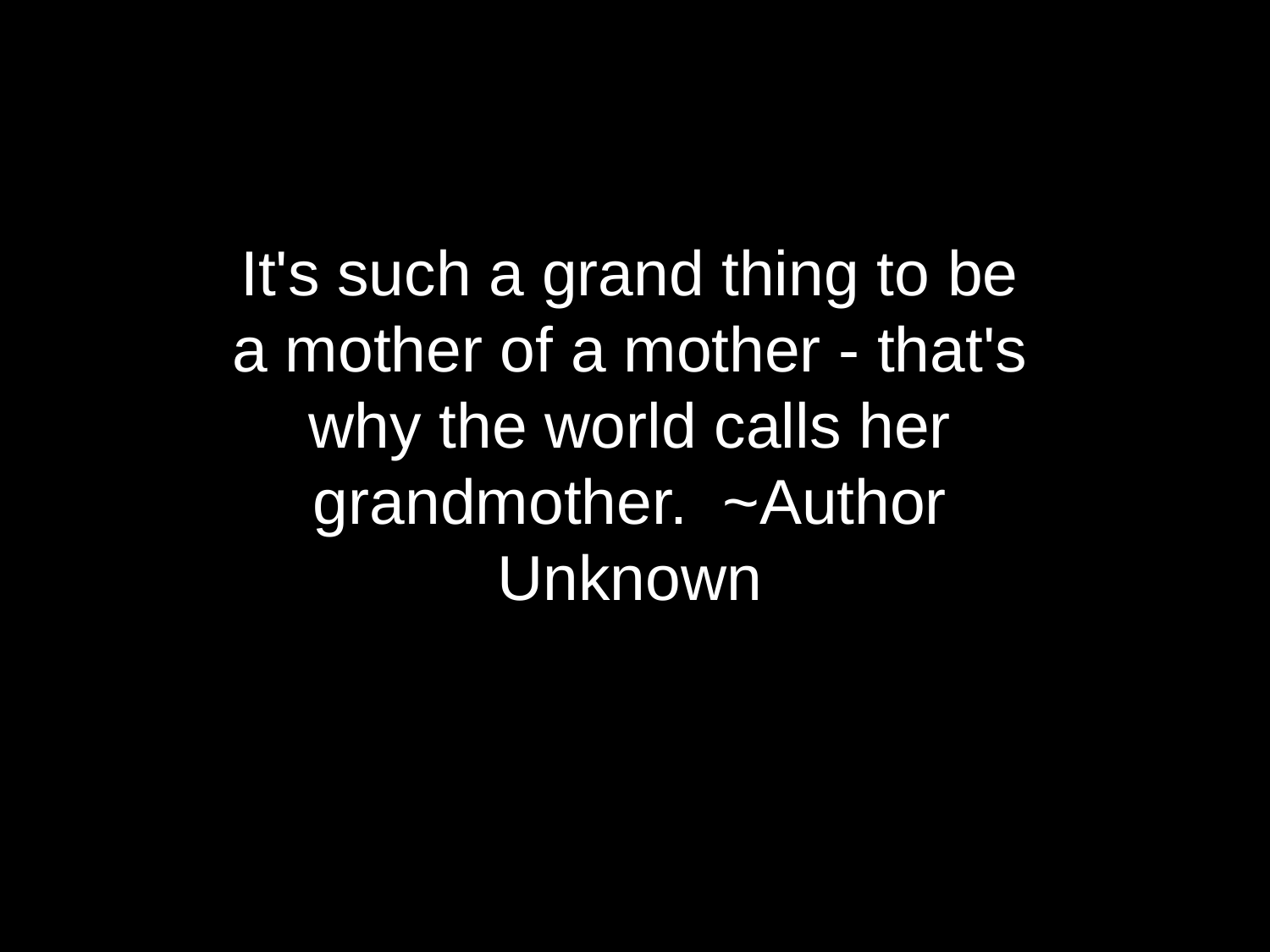

It's such a grand thing to be a mother of a mother - that's why the world calls her grandmother.  ~Author Unknown